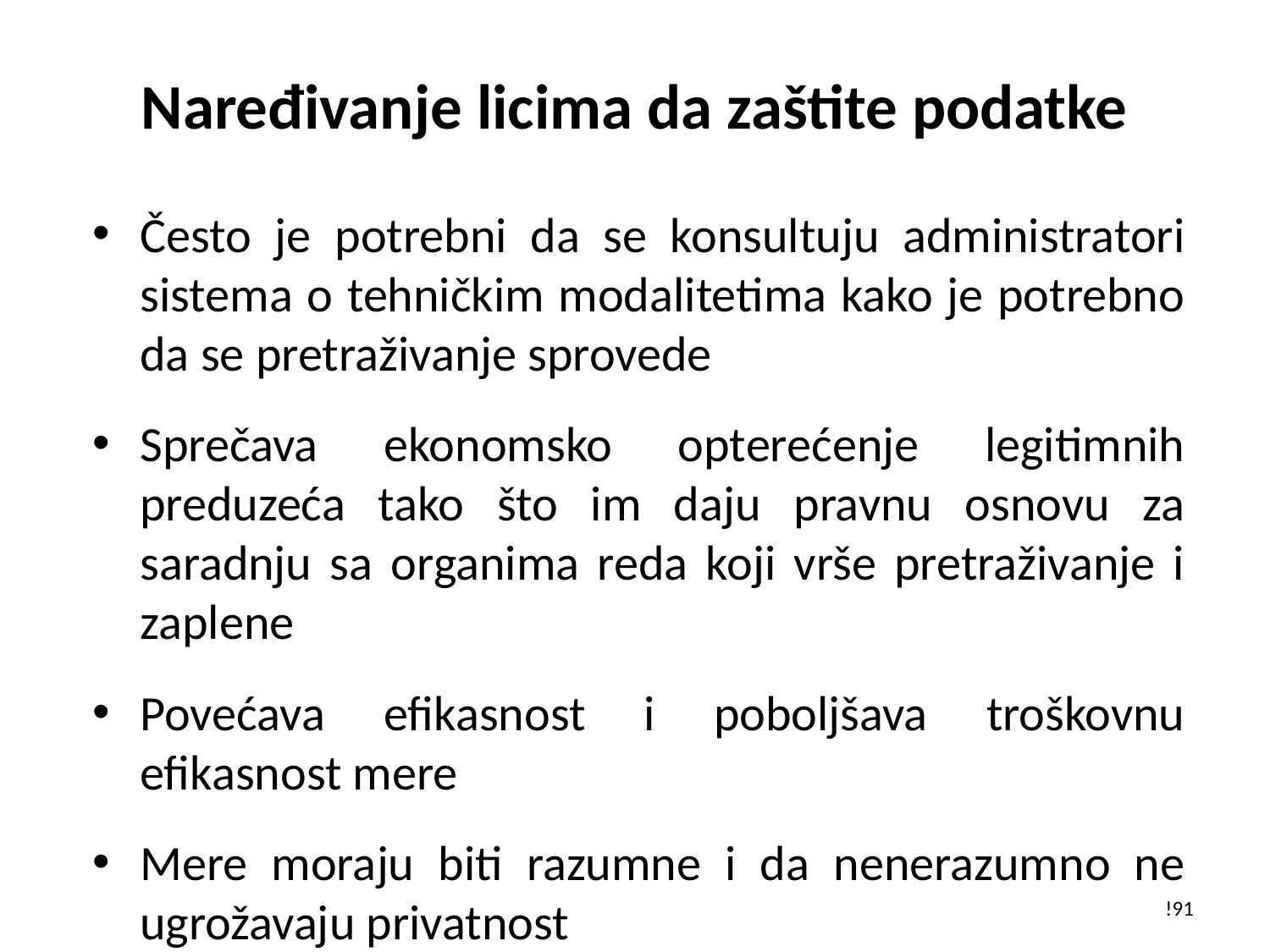

# Naređivanje licima da zaštite podatke
Često je potrebni da se konsultuju administratori sistema o tehničkim modalitetima kako je potrebno da se pretraživanje sprovede
Sprečava ekonomsko opterećenje legitimnih preduzeća tako što im daju pravnu osnovu za saradnju sa organima reda koji vrše pretraživanje i zaplene
Povećava efikasnost i poboljšava troškovnu efikasnost mere
Mere moraju biti razumne i da nenerazumno ne ugrožavaju privatnost
!91